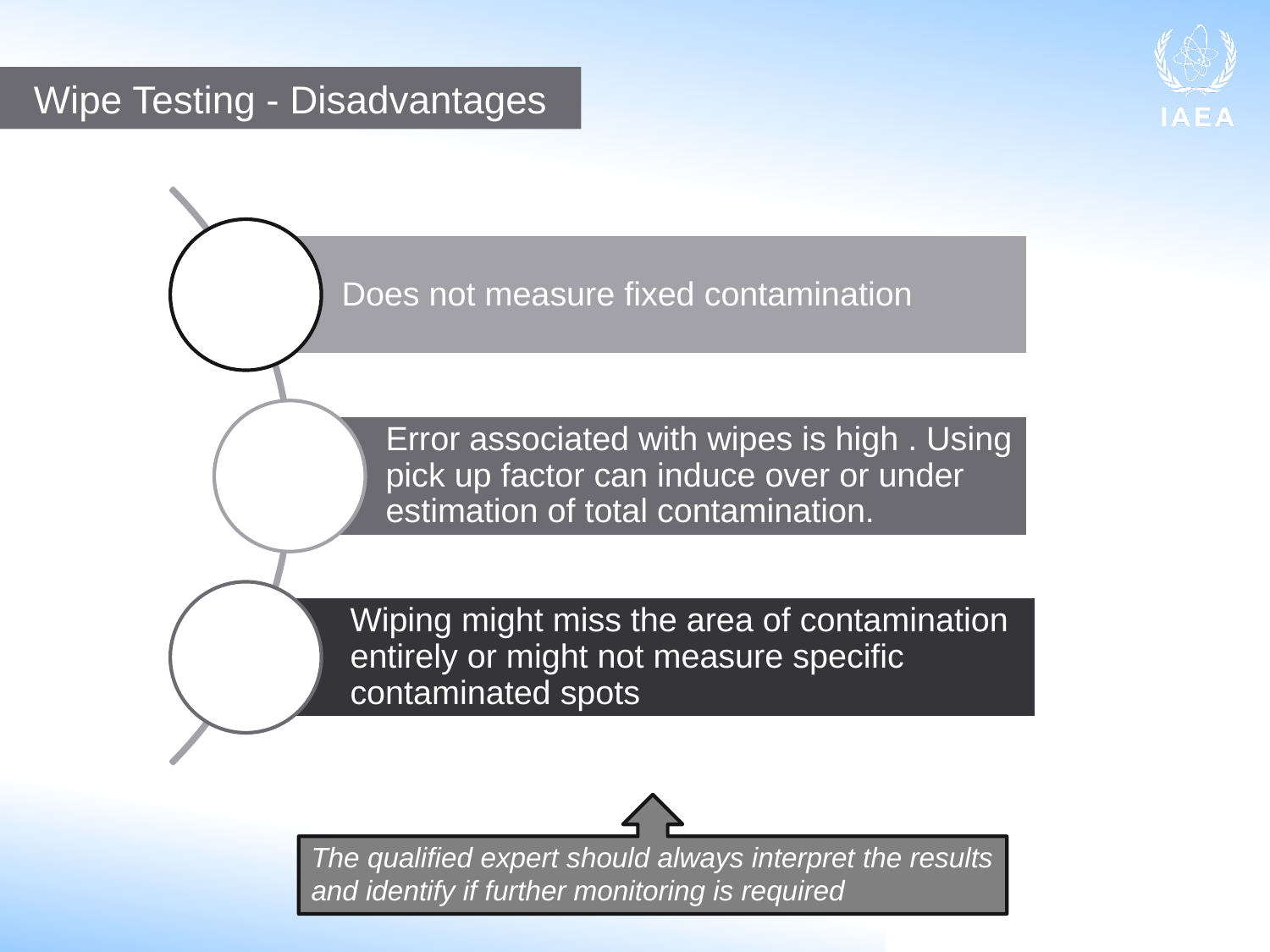

Wipe Testing - Disadvantages
Does not measure fixed contamination
Error associated with wipes is high . Using pick up factor can induce over or under estimation of total contamination.
Wiping might miss the area of contamination entirely or might not measure specific contaminated spots

The qualified expert should always interpret the results and identify if further monitoring is required